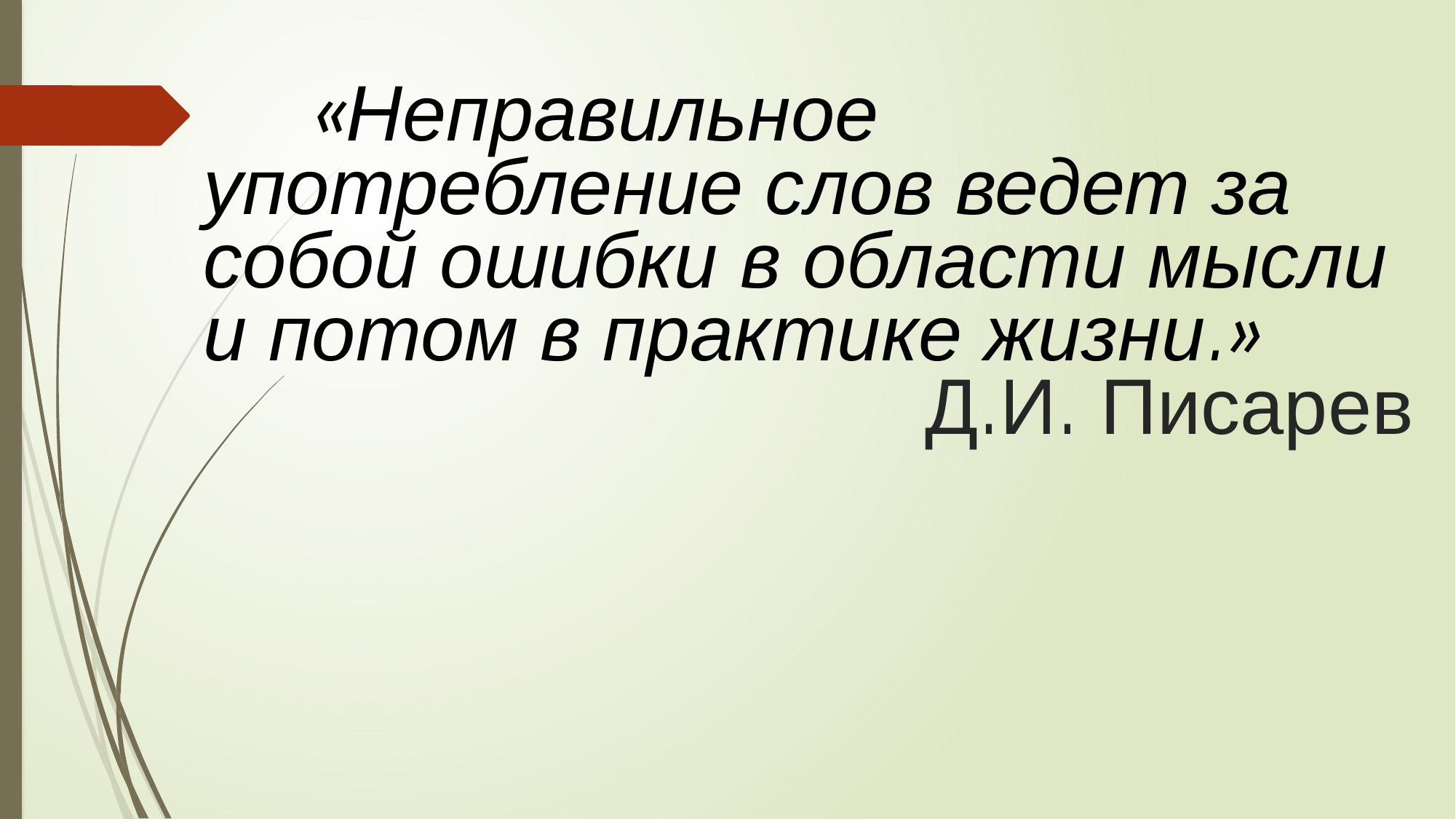

# «Неправильное употребление слов ведет за собой ошибки в области мысли и потом в практике жизни.» Д.И. Писарев